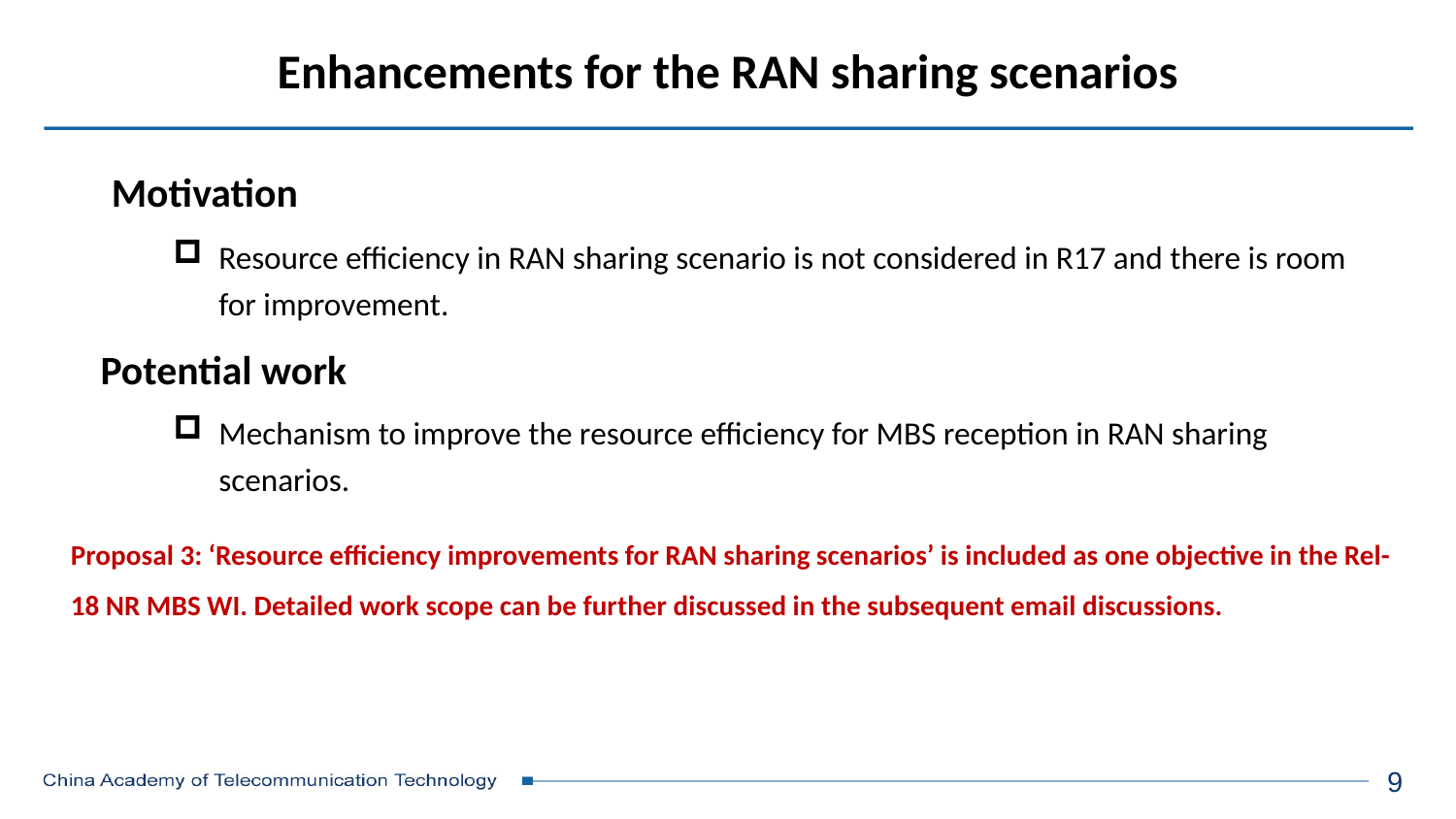

# Enhancements for the RAN sharing scenarios
 Motivation
Resource efficiency in RAN sharing scenario is not considered in R17 and there is room for improvement.
Potential work
Mechanism to improve the resource efficiency for MBS reception in RAN sharing scenarios.
Proposal 3: ‘Resource efficiency improvements for RAN sharing scenarios’ is included as one objective in the Rel-18 NR MBS WI. Detailed work scope can be further discussed in the subsequent email discussions.
9